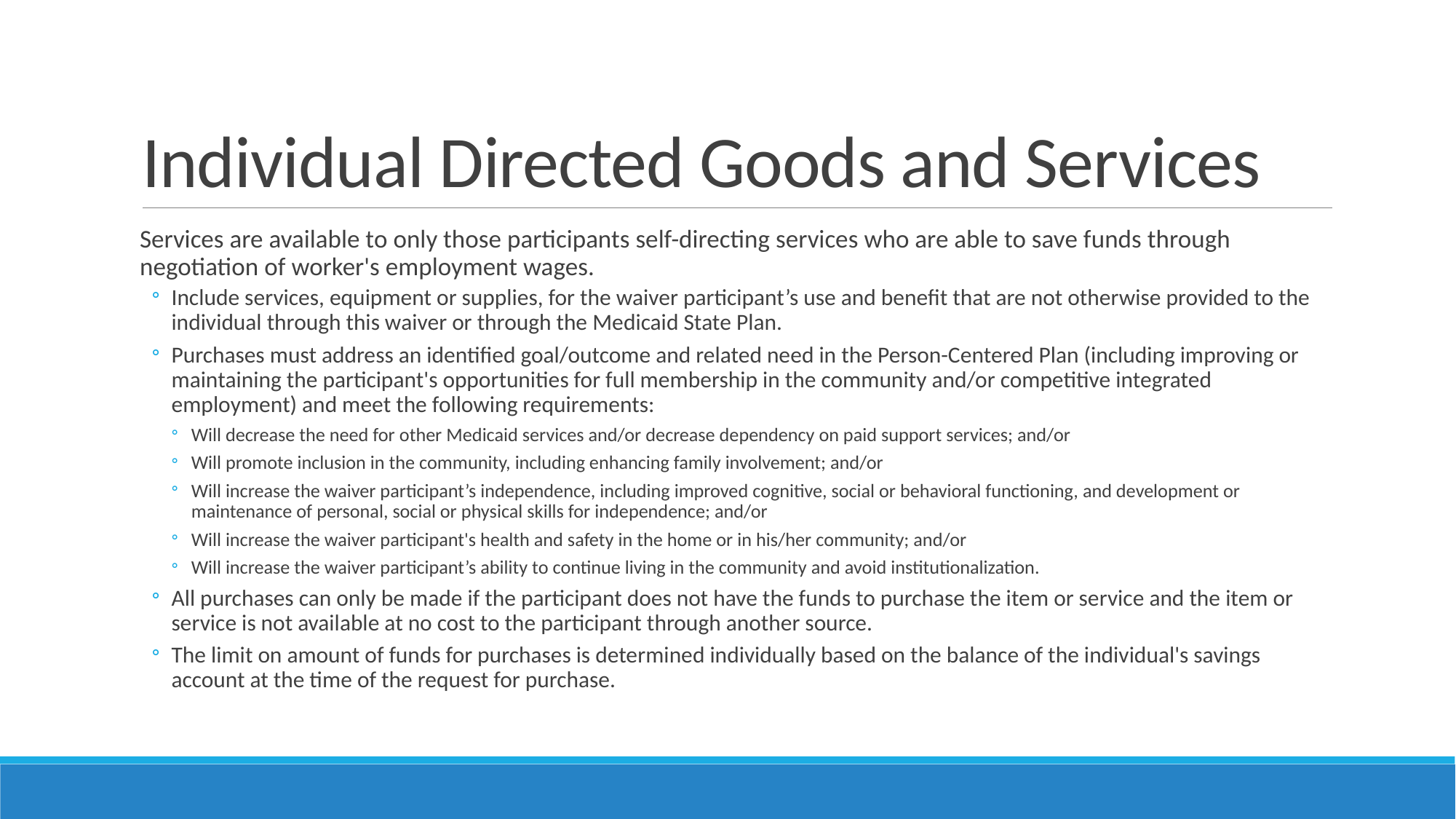

# Individual Directed Goods and Services
Services are available to only those participants self-directing services who are able to save funds through negotiation of worker's employment wages.
Include services, equipment or supplies, for the waiver participant’s use and benefit that are not otherwise provided to the individual through this waiver or through the Medicaid State Plan.
Purchases must address an identified goal/outcome and related need in the Person-Centered Plan (including improving or maintaining the participant's opportunities for full membership in the community and/or competitive integrated employment) and meet the following requirements:
Will decrease the need for other Medicaid services and/or decrease dependency on paid support services; and/or
Will promote inclusion in the community, including enhancing family involvement; and/or
Will increase the waiver participant’s independence, including improved cognitive, social or behavioral functioning, and development or maintenance of personal, social or physical skills for independence; and/or
Will increase the waiver participant's health and safety in the home or in his/her community; and/or
Will increase the waiver participant’s ability to continue living in the community and avoid institutionalization.
All purchases can only be made if the participant does not have the funds to purchase the item or service and the item or service is not available at no cost to the participant through another source.
The limit on amount of funds for purchases is determined individually based on the balance of the individual's savings account at the time of the request for purchase.